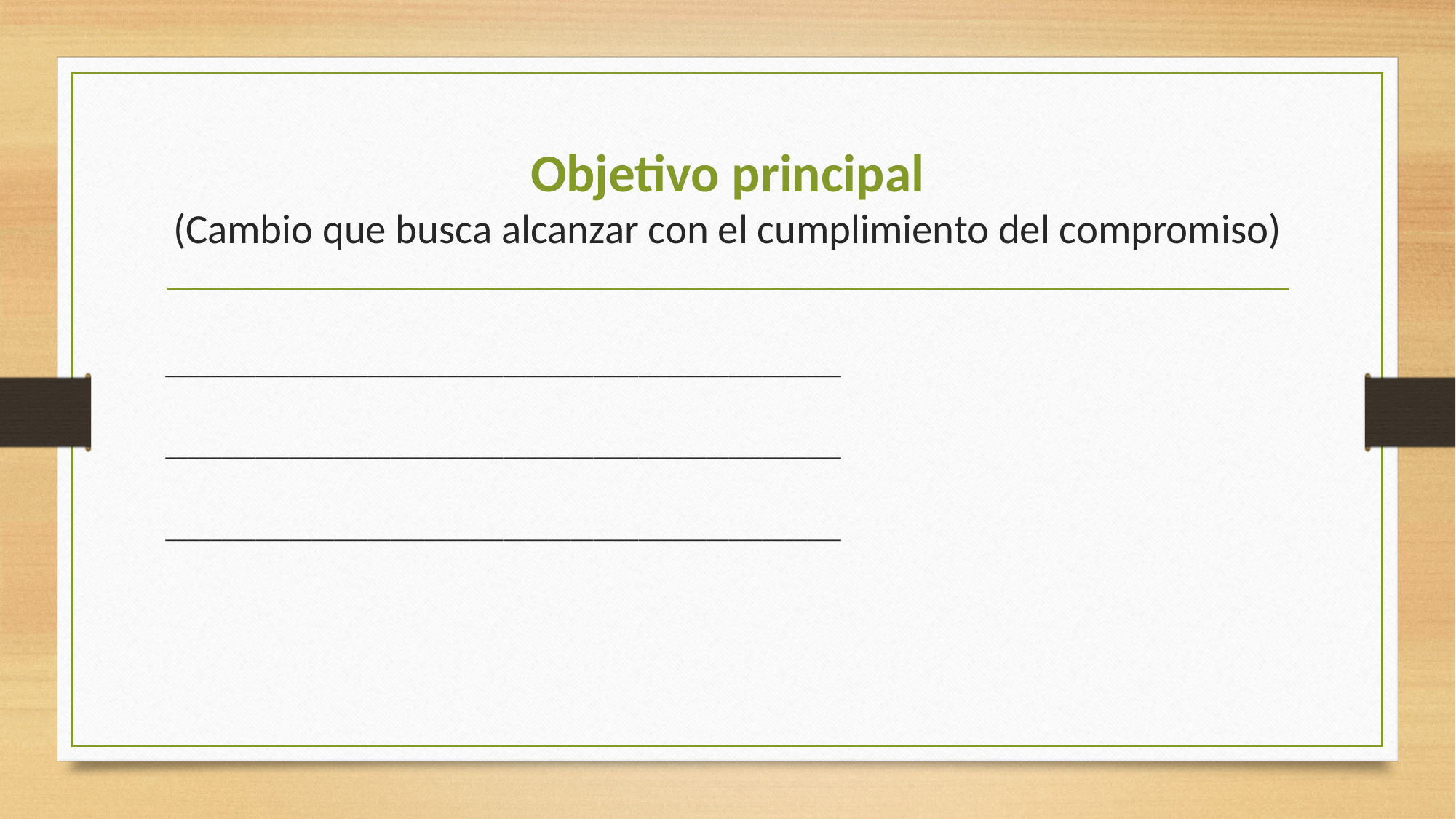

# Objetivo principal (Cambio que busca alcanzar con el cumplimiento del compromiso)

____________________________________________________________

____________________________________________________________

____________________________________________________________